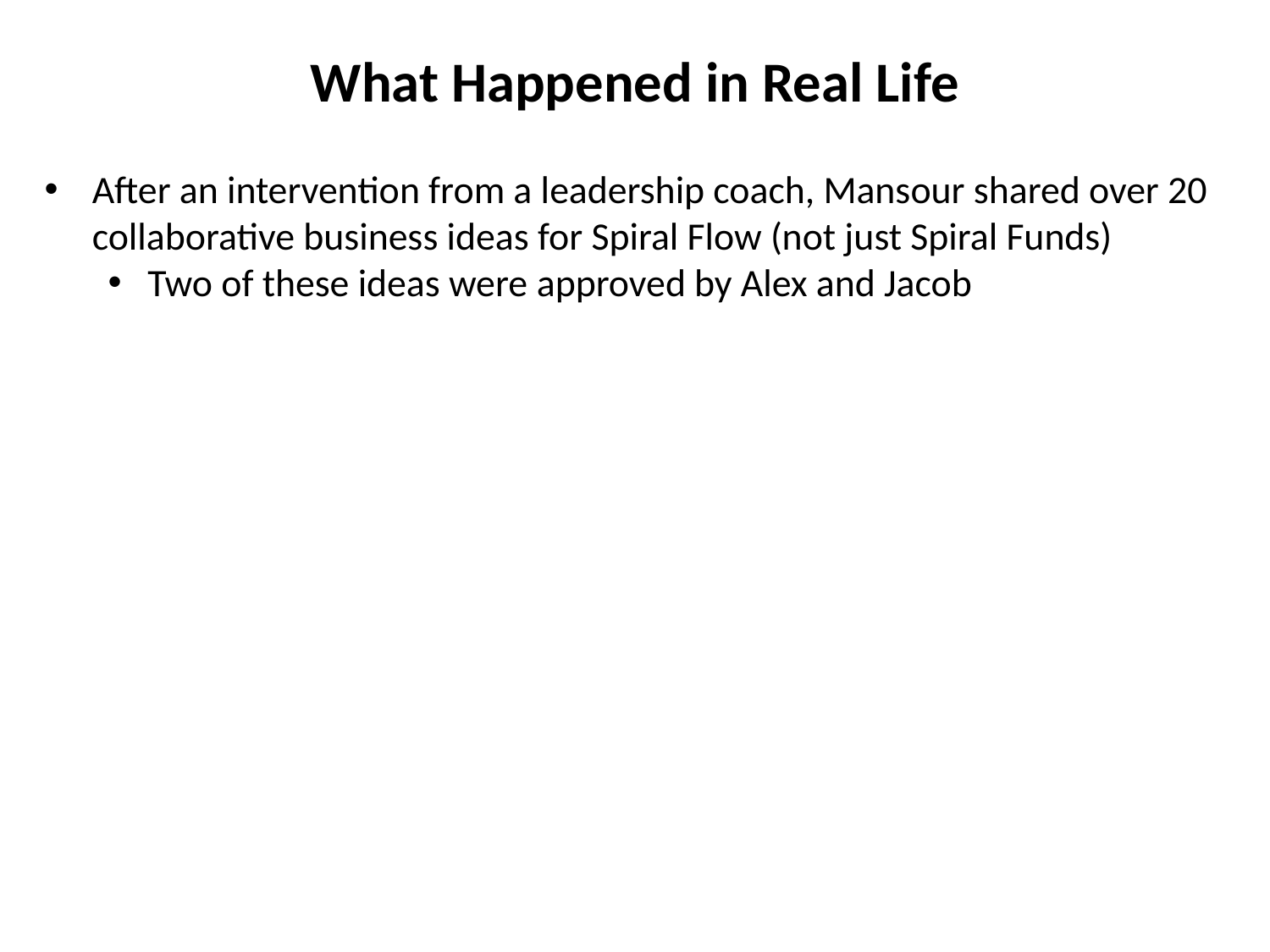

# What Happened in Real Life
After an intervention from a leadership coach, Mansour shared over 20 collaborative business ideas for Spiral Flow (not just Spiral Funds)
Two of these ideas were approved by Alex and Jacob